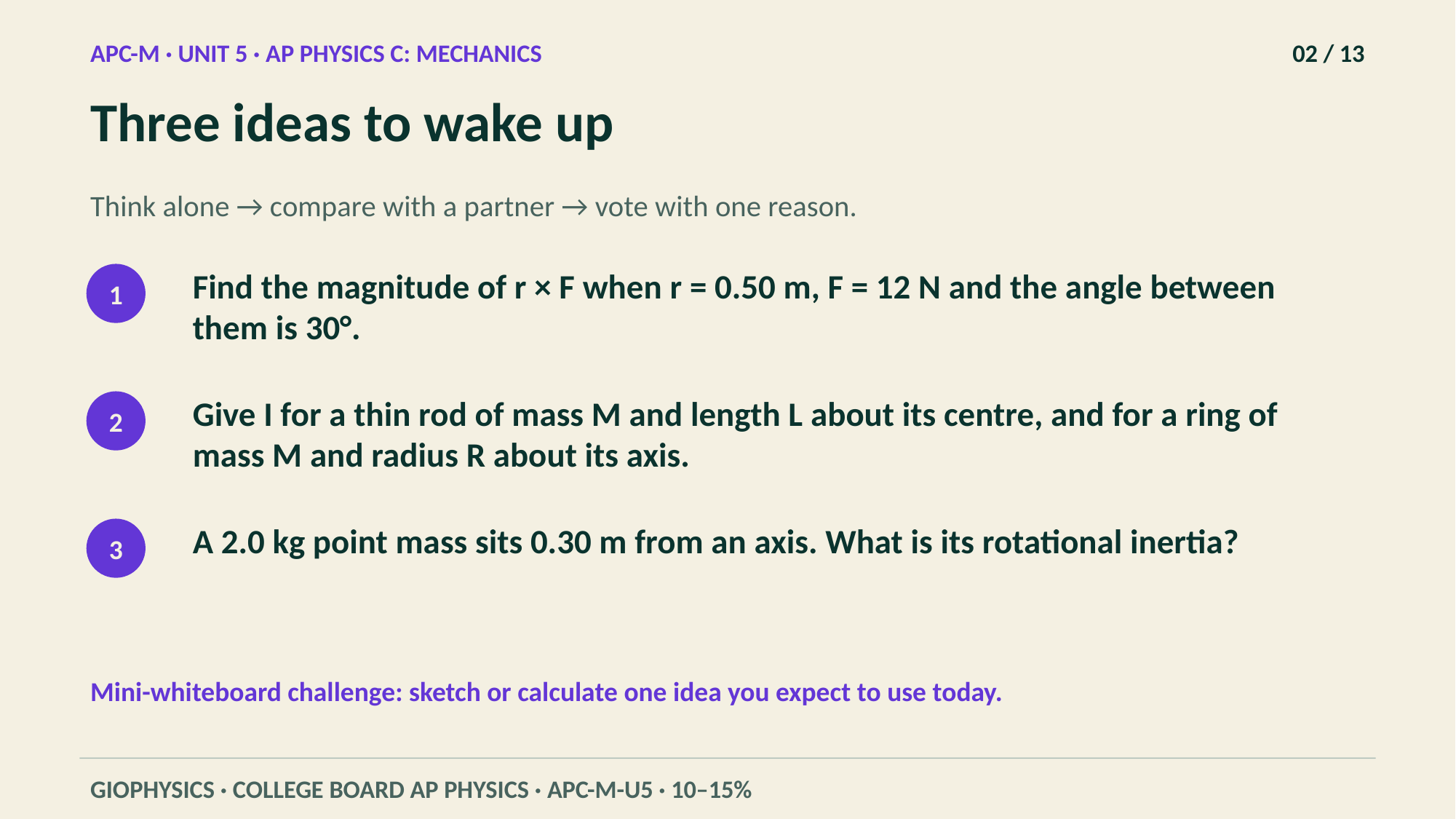

APC-M · UNIT 5 · AP PHYSICS C: MECHANICS
02 / 13
Three ideas to wake up
Think alone → compare with a partner → vote with one reason.
Find the magnitude of r × F when r = 0.50 m, F = 12 N and the angle between them is 30°.

1
Give I for a thin rod of mass M and length L about its centre, and for a ring of mass M and radius R about its axis.

2
A 2.0 kg point mass sits 0.30 m from an axis. What is its rotational inertia?

3
Mini-whiteboard challenge: sketch or calculate one idea you expect to use today.

GIOPHYSICS · COLLEGE BOARD AP PHYSICS · APC-M-U5 · 10–15%